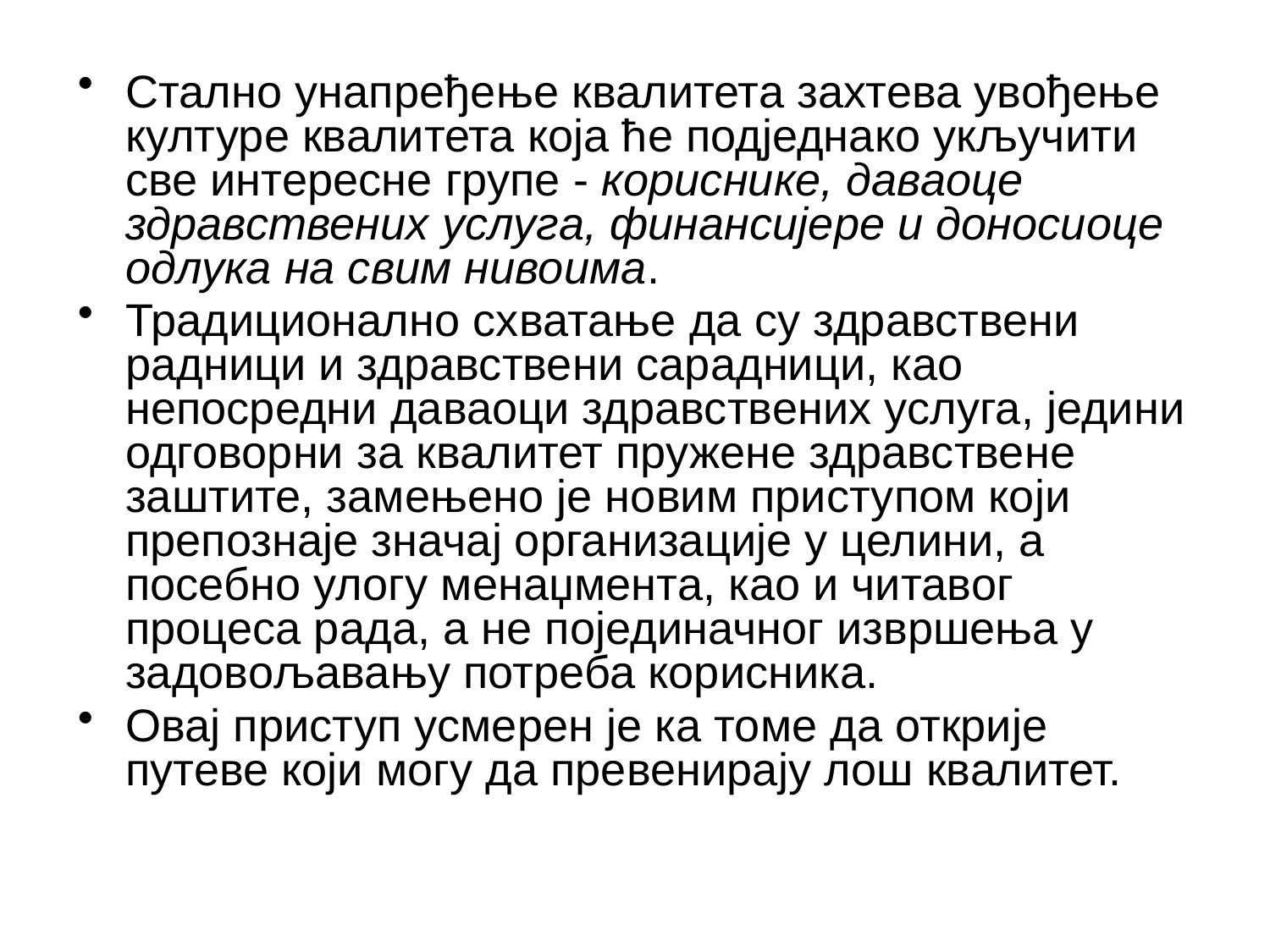

Стално унапређење квалитета захтева увођење културе квалитета која ће подједнако укључити све интересне групе - кориснике, даваоце здравствених услуга, финансијере и доносиоце одлука на свим нивоима.
Традиционално схватање да су здравствени радници и здравствени сарадници, као непосредни даваоци здравствених услуга, једини одговорни за квалитет пружене здравствене заштите, замењено је новим приступом који препознаје значај организације у целини, а посебно улогу менаџмента, као и читавог процеса рада, а не појединачног извршења у задовољавању потреба корисника.
Овај приступ усмерен је ка томе да открије путеве који могу да превенирају лош квалитет.